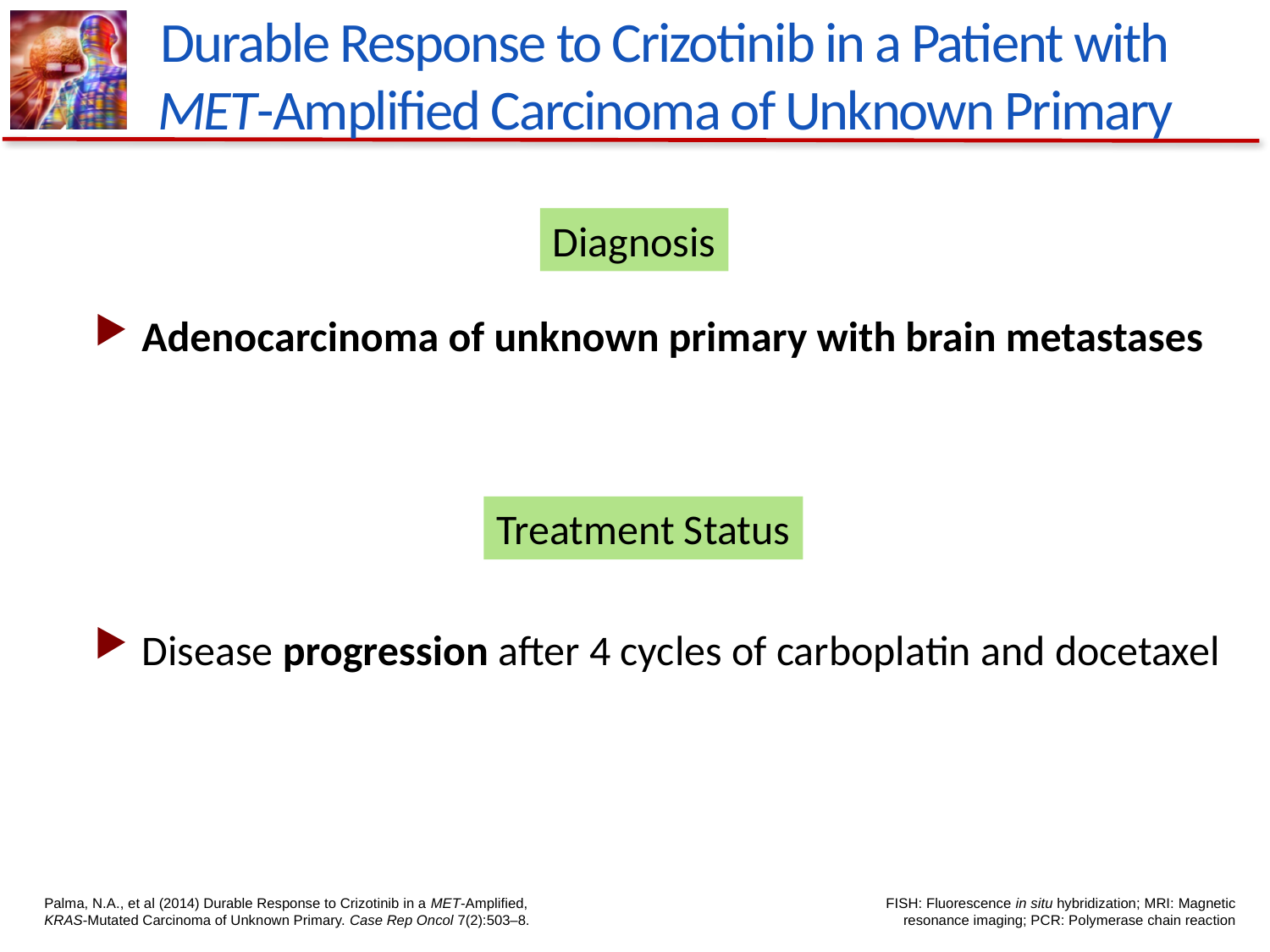

# Durable Response to Crizotinib in a Patient with MET-Amplified Carcinoma of Unknown Primary
Diagnosis
Adenocarcinoma of unknown primary with brain metastases
Treatment Status
Disease progression after 4 cycles of carboplatin and docetaxel
Palma, N.A., et al (2014) Durable Response to Crizotinib in a MET-Amplified, KRAS-Mutated Carcinoma of Unknown Primary. Case Rep Oncol 7(2):503–8.
FISH: Fluorescence in situ hybridization; MRI: Magnetic resonance imaging; PCR: Polymerase chain reaction